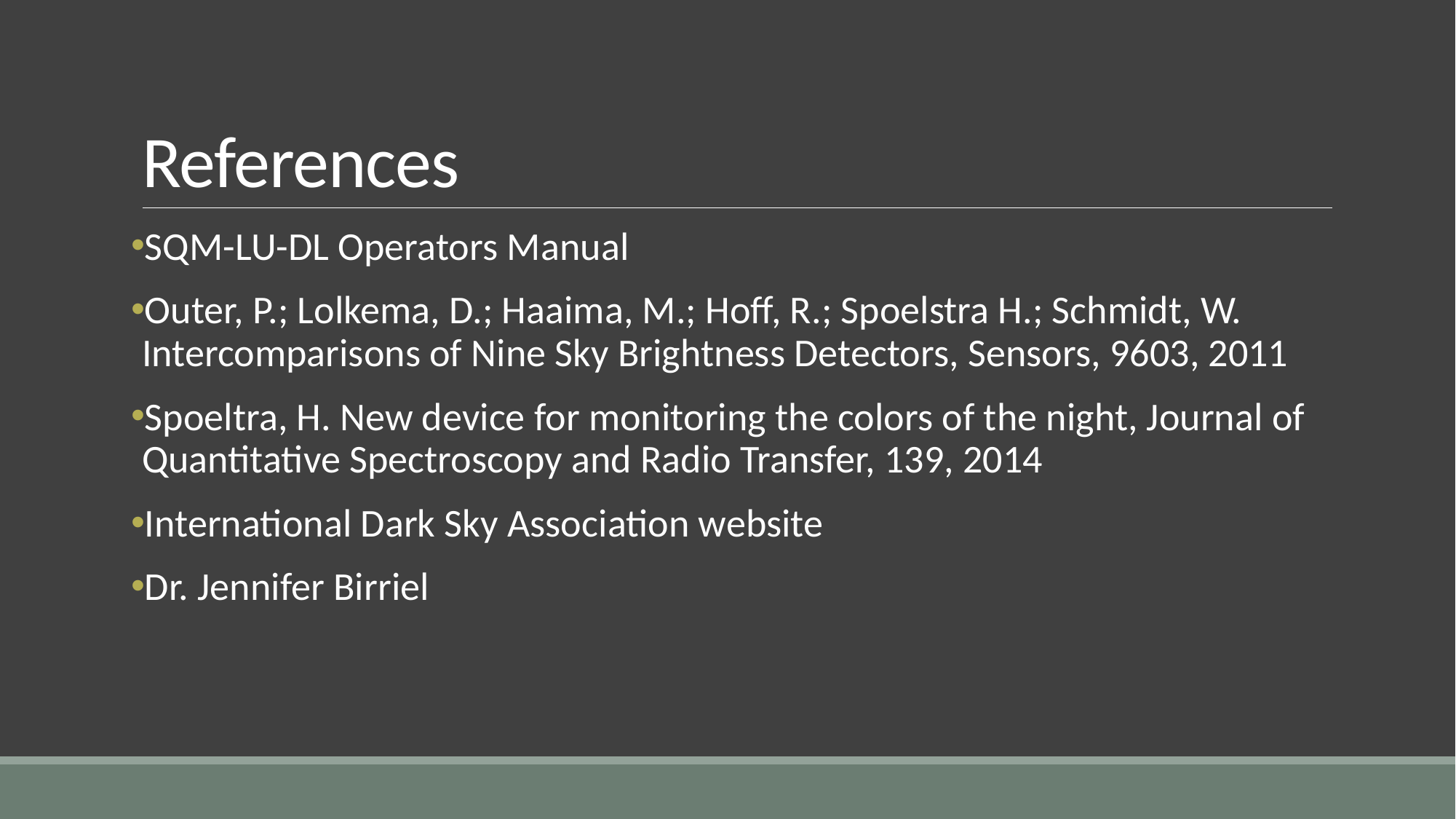

# References
SQM-LU-DL Operators Manual
Outer, P.; Lolkema, D.; Haaima, M.; Hoff, R.; Spoelstra H.; Schmidt, W. Intercomparisons of Nine Sky Brightness Detectors, Sensors, 9603, 2011
Spoeltra, H. New device for monitoring the colors of the night, Journal of Quantitative Spectroscopy and Radio Transfer, 139, 2014
International Dark Sky Association website
Dr. Jennifer Birriel